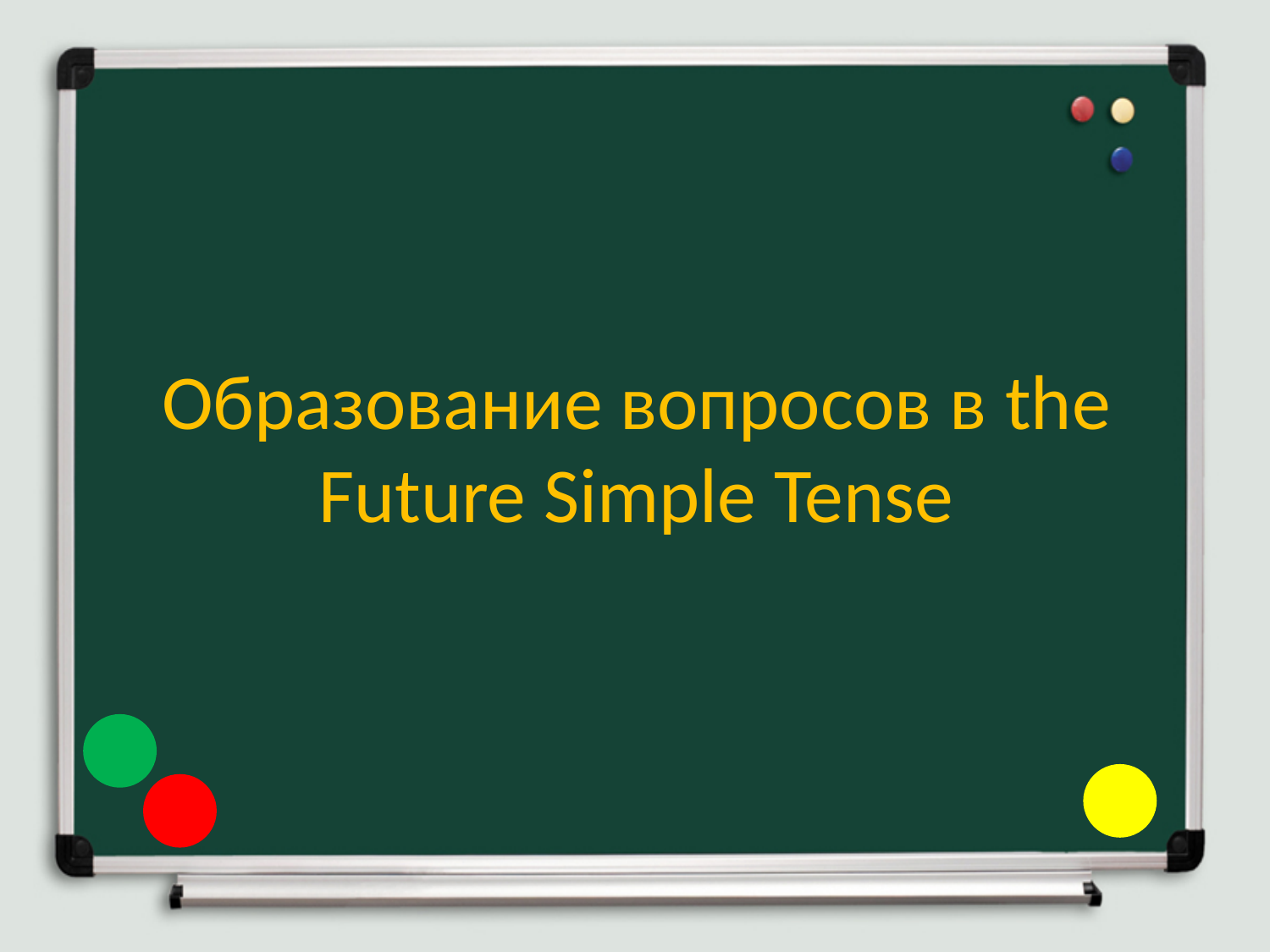

# Образование вопросов в the Future Simple Tense